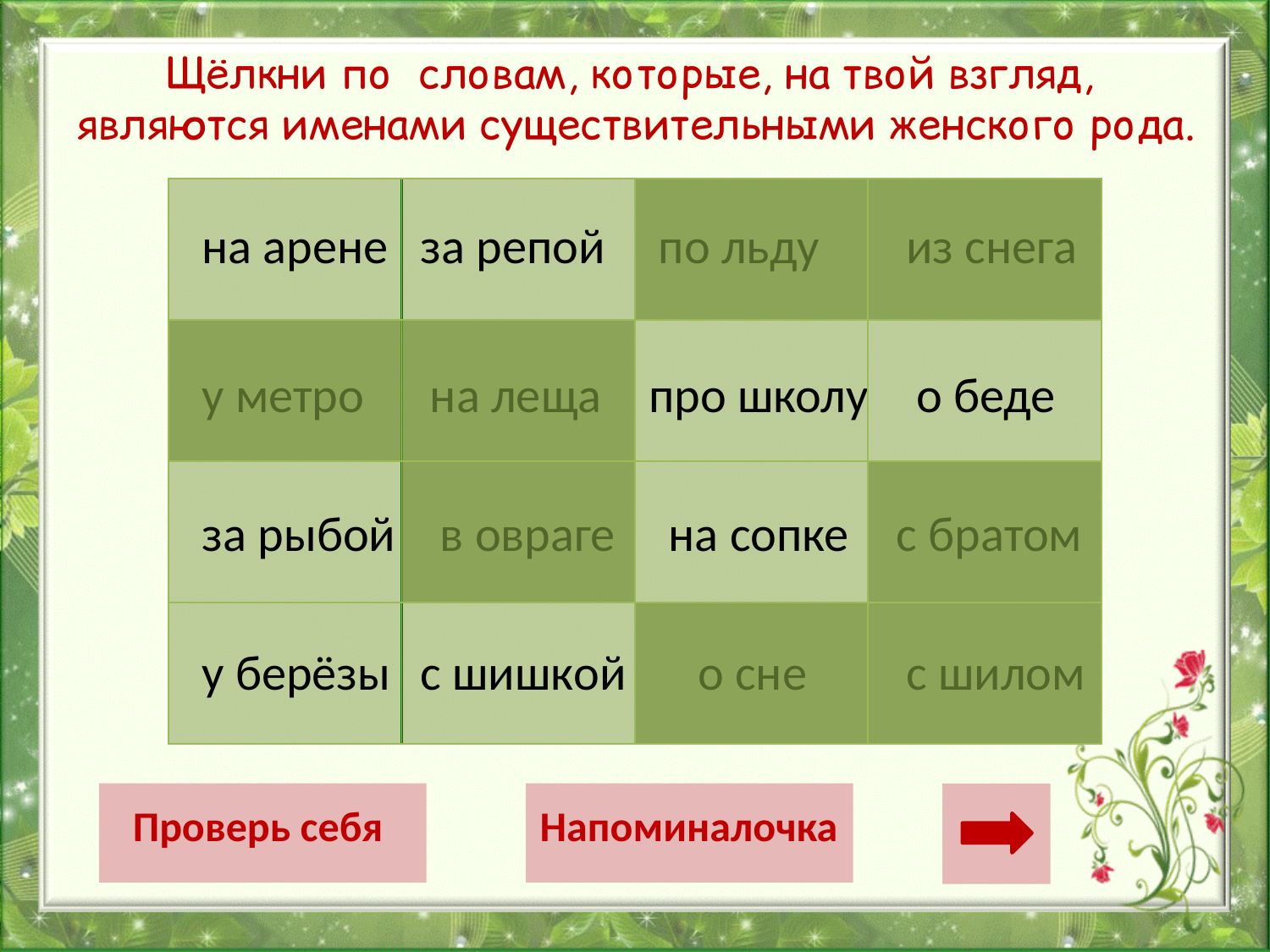

Щёлкни по  словам, которые, на твой взгляд,
являются именами существительными женского рода.

|  |  |  |  |
| --- | --- | --- | --- |
|  |  |  |  |
|  |  |  |  |
|  |  |  |  |
на арене
за репой
по льду
из снега
у метро
на леща
про школу
о беде
за рыбой
в овраге
на сопке
с братом
у берёзы
с шишкой
о сне
с шилом

Проверь себя

Напоминалочка